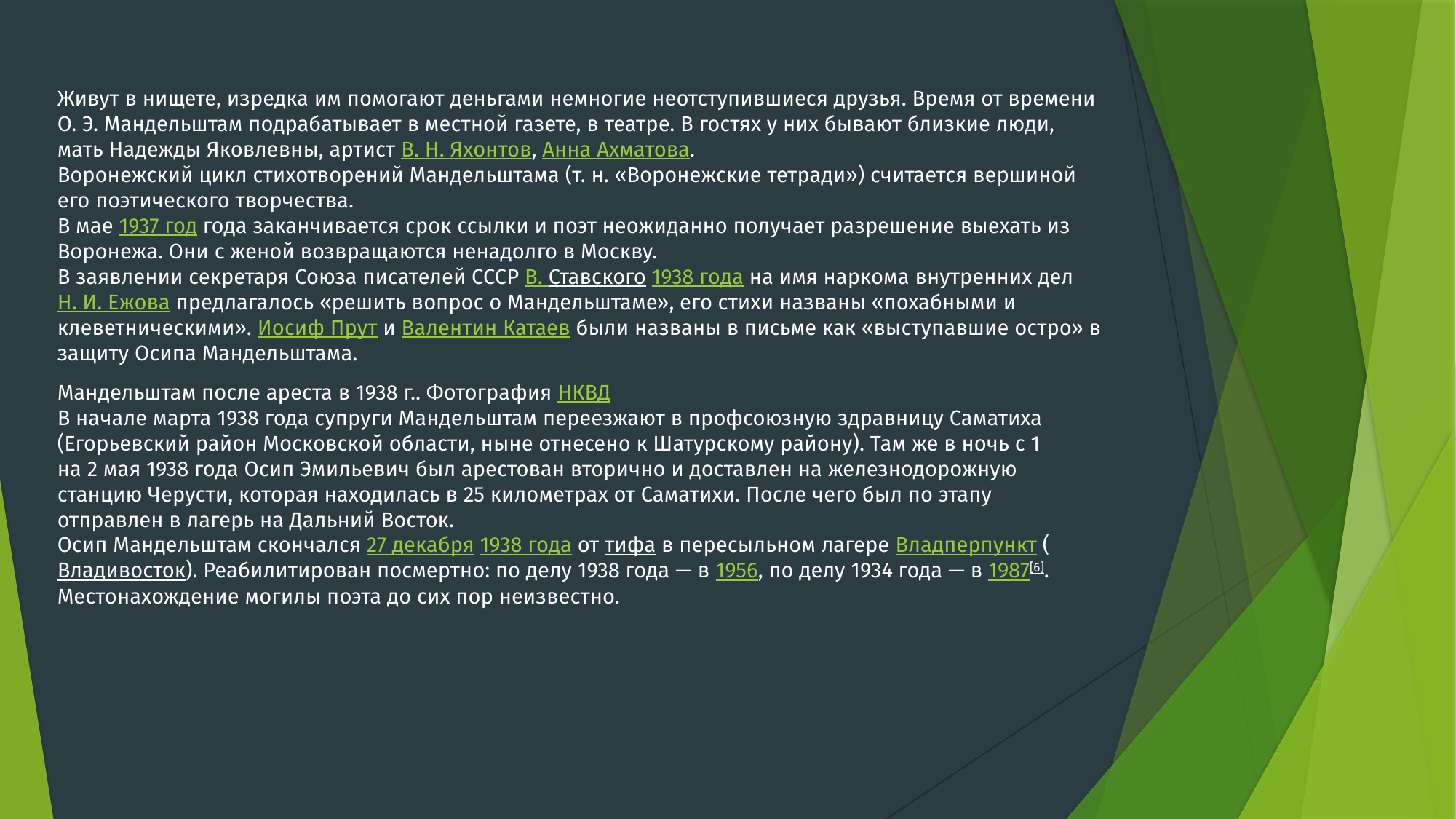

Живут в нищете, изредка им помогают деньгами немногие неотступившиеся друзья. Время от времени О. Э. Мандельштам подрабатывает в местной газете, в театре. В гостях у них бывают близкие люди, мать Надежды Яковлевны, артист В. Н. Яхонтов, Анна Ахматова.
Воронежский цикл стихотворений Мандельштама (т. н. «Воронежские тетради») считается вершиной его поэтического творчества.
В мае 1937 год года заканчивается срок ссылки и поэт неожиданно получает разрешение выехать из Воронежа. Они с женой возвращаются ненадолго в Москву.
В заявлении секретаря Союза писателей СССР В. Ставского 1938 года на имя наркома внутренних дел Н. И. Ежова предлагалось «решить вопрос о Мандельштаме», его стихи названы «похабными и клеветническими». Иосиф Прут и Валентин Катаев были названы в письме как «выступавшие остро» в защиту Осипа Мандельштама.
Мандельштам после ареста в 1938 г.. Фотография НКВД
В начале марта 1938 года супруги Мандельштам переезжают в профсоюзную здравницу Саматиха (Егорьевский район Московской области, ныне отнесено к Шатурскому району). Там же в ночь с 1 на 2 мая 1938 года Осип Эмильевич был арестован вторично и доставлен на железнодорожную станцию Черусти, которая находилась в 25 километрах от Саматихи. После чего был по этапу отправлен в лагерь на Дальний Восток.
Осип Мандельштам скончался 27 декабря 1938 года от тифа в пересыльном лагере Владперпункт (Владивосток). Реабилитирован посмертно: по делу 1938 года — в 1956, по делу 1934 года — в 1987[6]. Местонахождение могилы поэта до сих пор неизвестно.